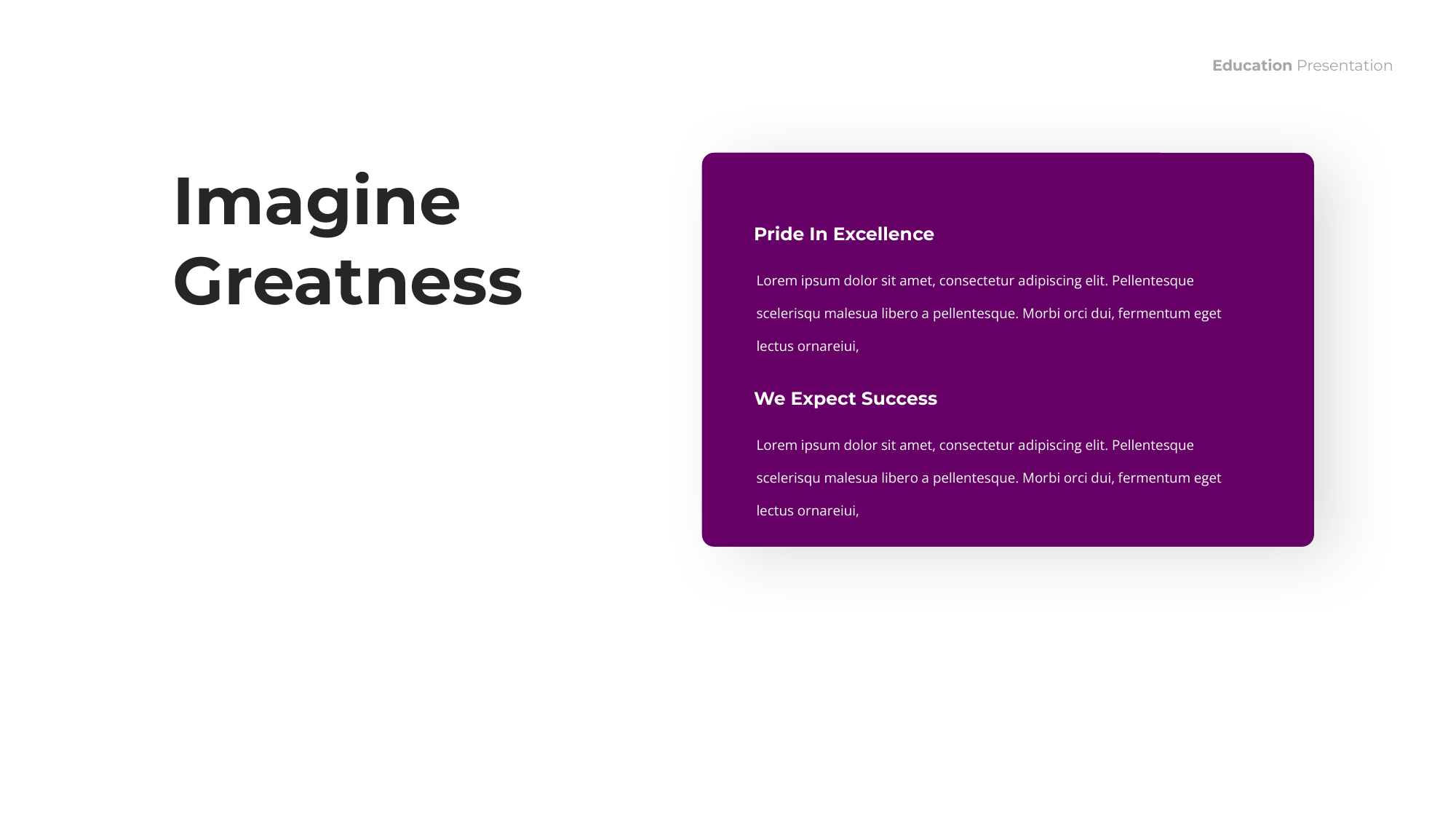

Education Presentation

Imagine Greatness
Pride In Excellence
Lorem ipsum dolor sit amet, consectetur adipiscing elit. Pellentesque scelerisqu malesua libero a pellentesque. Morbi orci dui, fermentum eget lectus ornareiui,
We Expect Success

Lorem ipsum dolor sit amet, consectetur adipiscing elit. Pellentesque scelerisqu malesua libero a pellentesque. Morbi orci dui, fermentum eget lectus ornareiui,